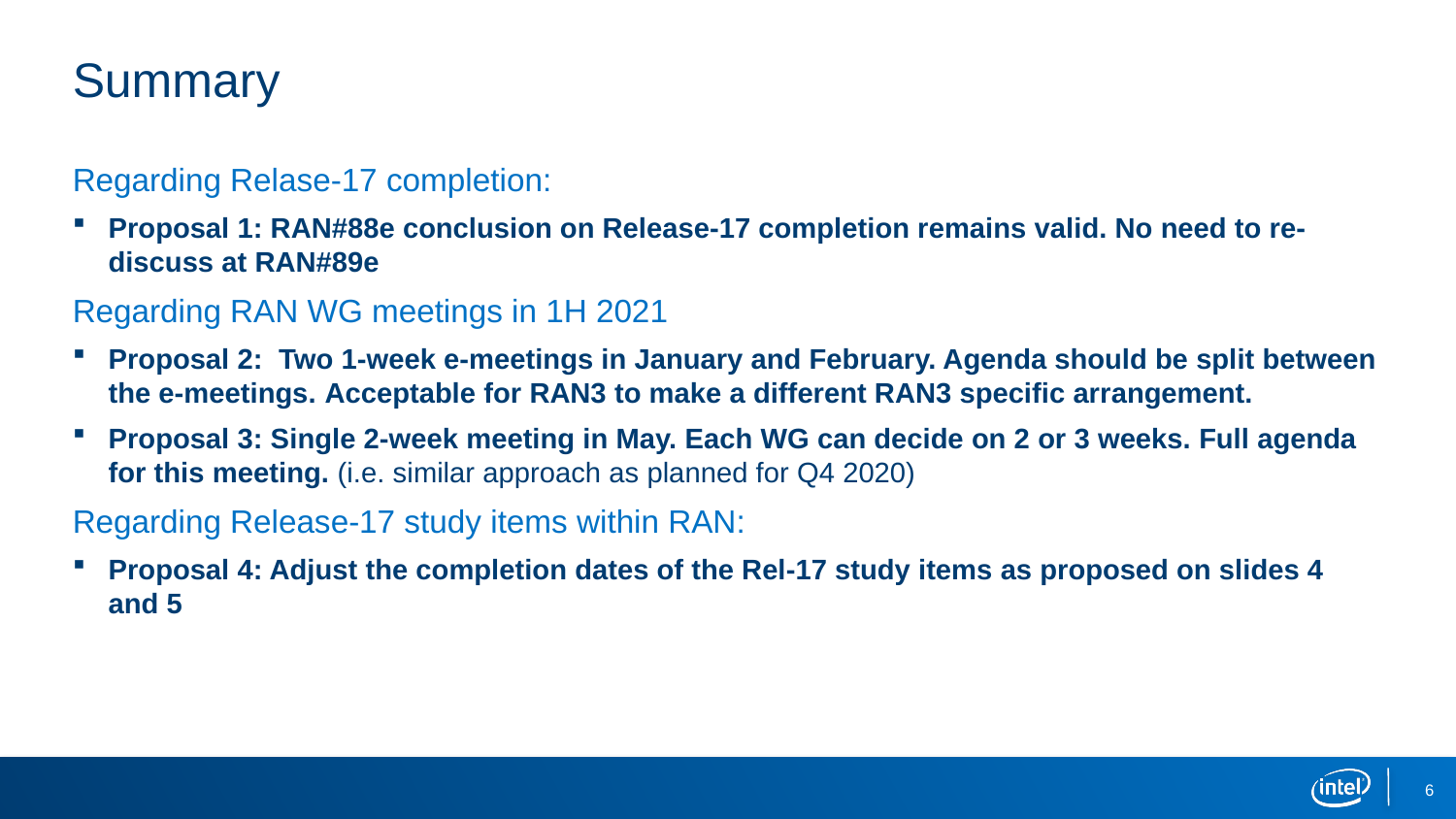

# Summary
Regarding Relase-17 completion:
Proposal 1: RAN#88e conclusion on Release-17 completion remains valid. No need to re-discuss at RAN#89e
Regarding RAN WG meetings in 1H 2021
Proposal 2:  Two 1-week e-meetings in January and February. Agenda should be split between the e-meetings. Acceptable for RAN3 to make a different RAN3 specific arrangement.
Proposal 3: Single 2-week meeting in May. Each WG can decide on 2 or 3 weeks. Full agenda for this meeting. (i.e. similar approach as planned for Q4 2020)
Regarding Release-17 study items within RAN:
Proposal 4: Adjust the completion dates of the Rel-17 study items as proposed on slides 4 and 5

6